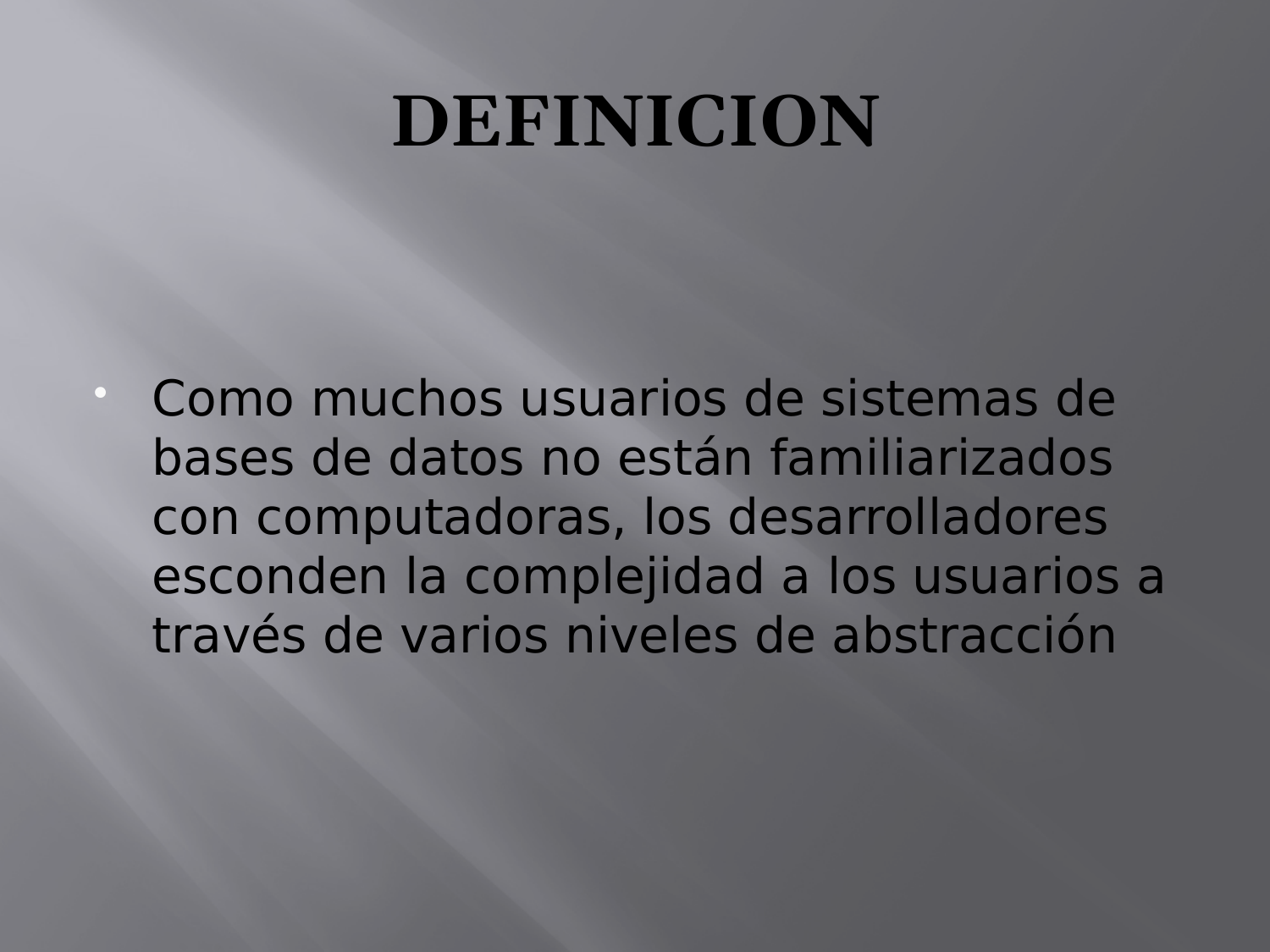

# DEFINICION

Como muchos usuarios de sistemas de bases de datos no están familiarizados con computadoras, los desarrolladores esconden la complejidad a los usuarios a través de varios niveles de abstracción